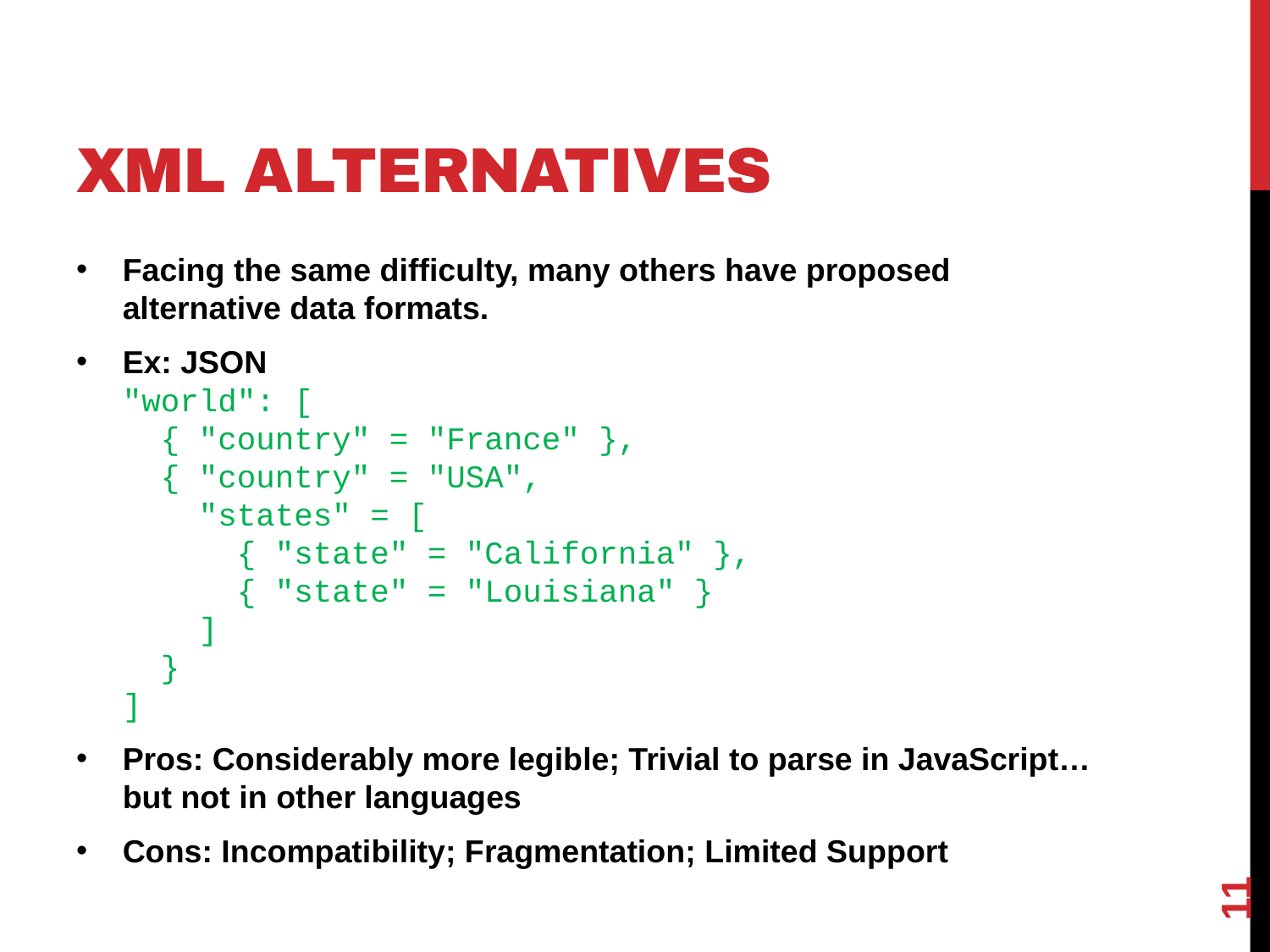

# XML alternatives
Facing the same difficulty, many others have proposed alternative data formats.
Ex: JSON
"world": [
  { "country" = "France" },
  { "country" = "USA",
    "states" = [
      { "state" = "California" },
      { "state" = "Louisiana" }
    ]
  }
]
Pros: Considerably more legible; Trivial to parse in JavaScript… but not in other languages
Cons: Incompatibility; Fragmentation; Limited Support

11